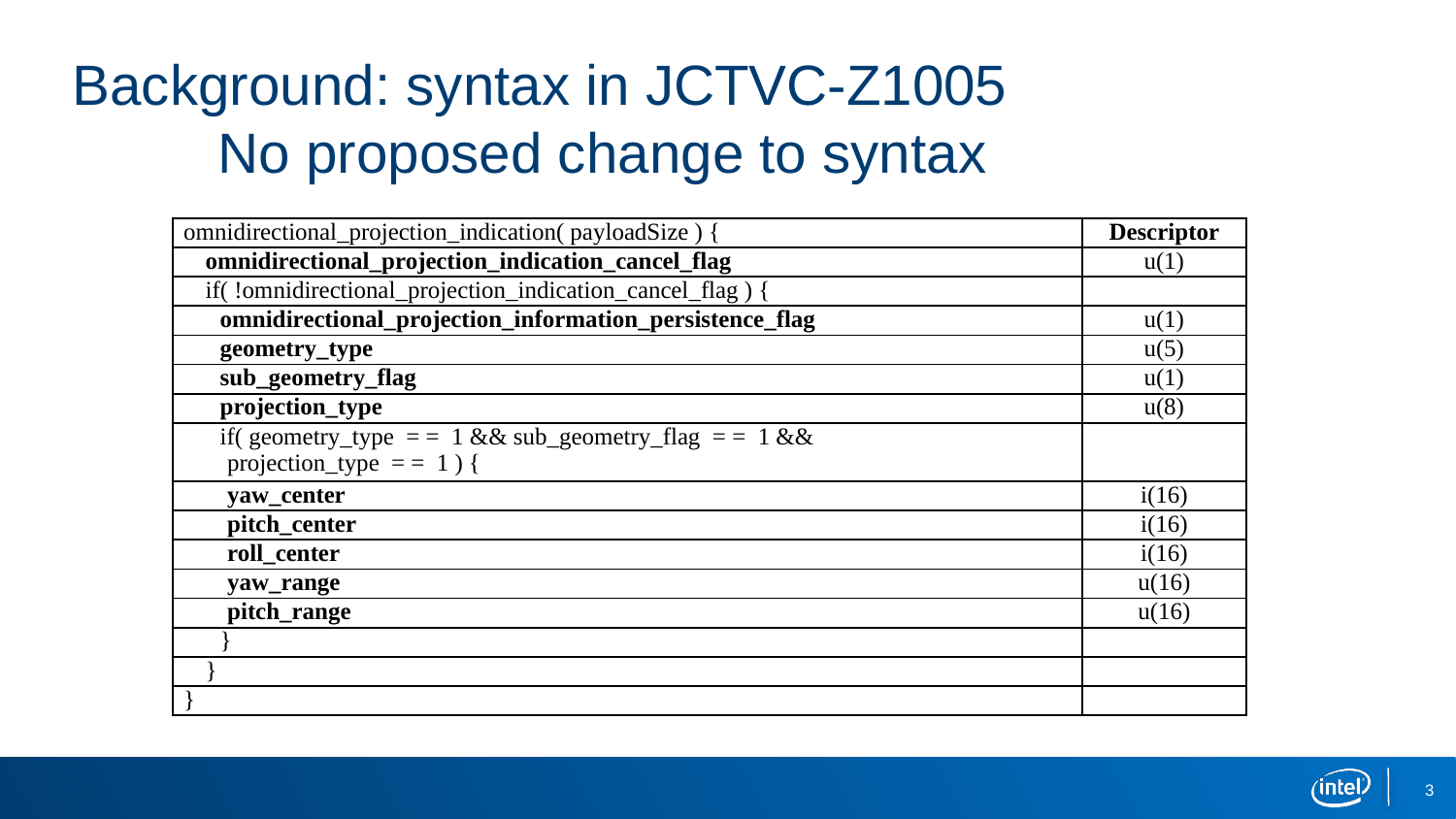

# Background: syntax in JCTVC-Z1005 No proposed change to syntax
| omnidirectional\_projection\_indication( payloadSize ) { | Descriptor |
| --- | --- |
| omnidirectional\_projection\_indication\_cancel\_flag | u(1) |
| if( !omnidirectional\_projection\_indication\_cancel\_flag ) { |  |
| omnidirectional\_projection\_information\_persistence\_flag | u(1) |
| geometry\_type | u(5) |
| sub\_geometry\_flag | u(1) |
| projection\_type | u(8) |
| if( geometry\_type = = 1 && sub\_geometry\_flag = = 1 && projection\_type = = 1 ) { |  |
| yaw\_center | i(16) |
| pitch\_center | i(16) |
| roll\_center | i(16) |
| yaw\_range | u(16) |
| pitch\_range | u(16) |
| } |  |
| } |  |
| } |  |
3